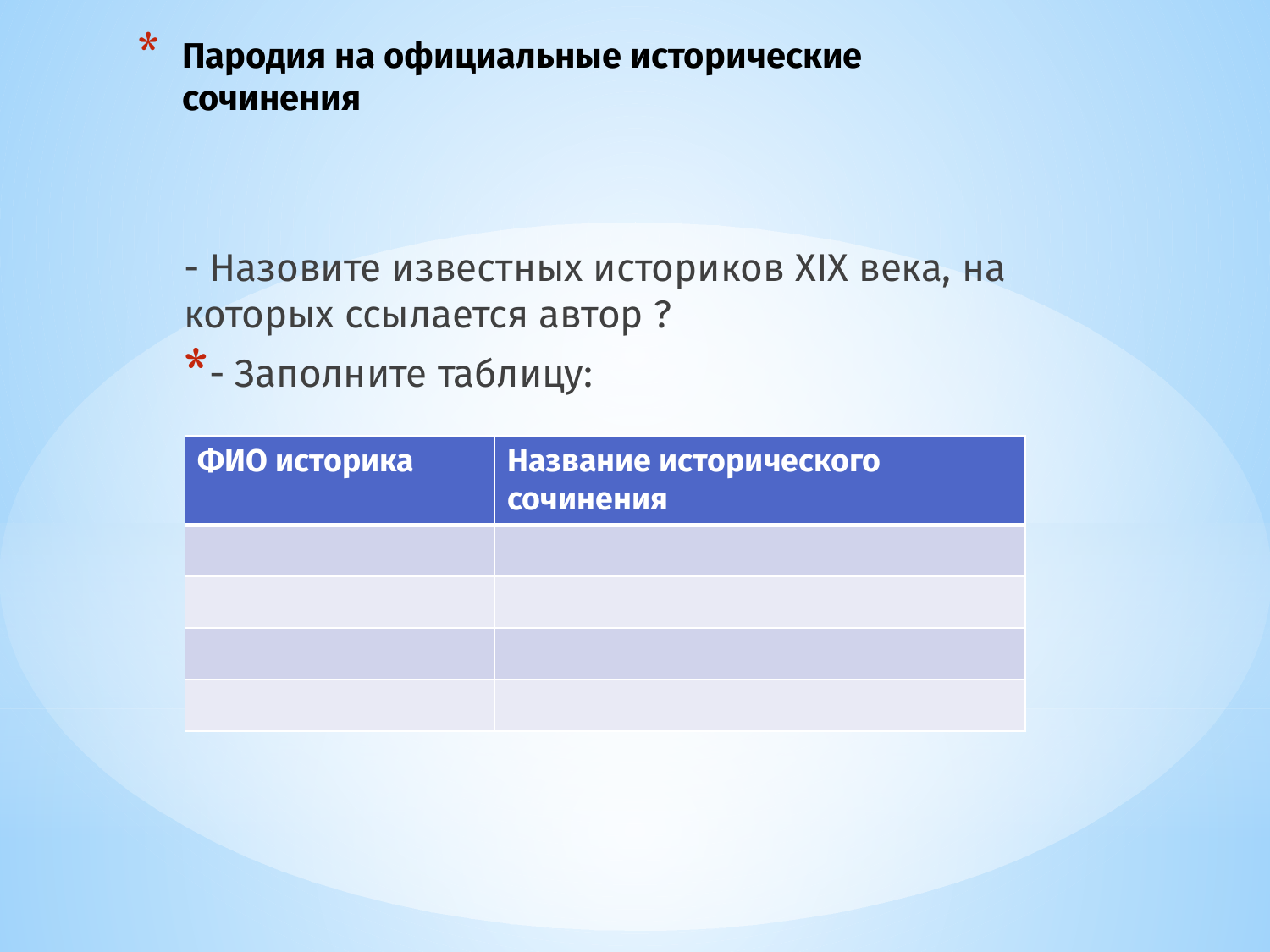

# Пародия на официальные исторические сочинения
- Назовите известных историков XIX века, на которых ссылается автор ?
- Заполните таблицу:

| ФИО историка | Название исторического сочинения |
| --- | --- |
|  |  |
|  |  |
|  |  |
|  |  |